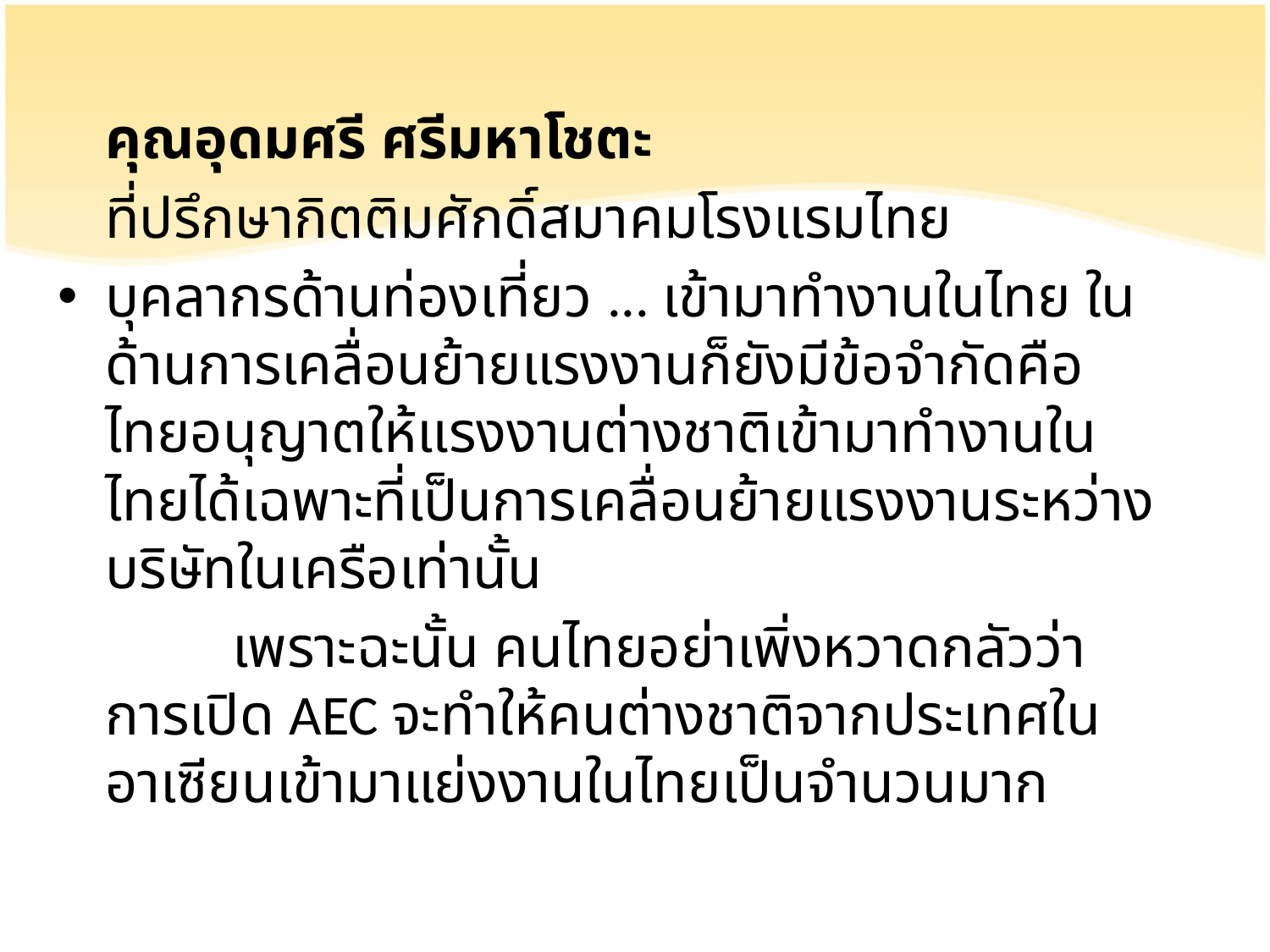

คุณอุดมศรี ศรีมหาโชตะ
	ที่ปรึกษากิตติมศักดิ์สมาคมโรงแรมไทย
บุคลากรด้านท่องเที่ยว ... เข้ามาทำงานในไทย ในด้านการเคลื่อนย้ายแรงงานก็ยังมีข้อจำกัดคือ ไทยอนุญาตให้แรงงานต่างชาติเข้ามาทำงานในไทยได้เฉพาะที่เป็นการเคลื่อนย้ายแรงงานระหว่างบริษัทในเครือเท่านั้น
		เพราะฉะนั้น คนไทยอย่าเพิ่งหวาดกลัวว่า การเปิด AEC จะทำให้คนต่างชาติจากประเทศในอาเซียนเข้ามาแย่งงานในไทยเป็นจำนวนมาก